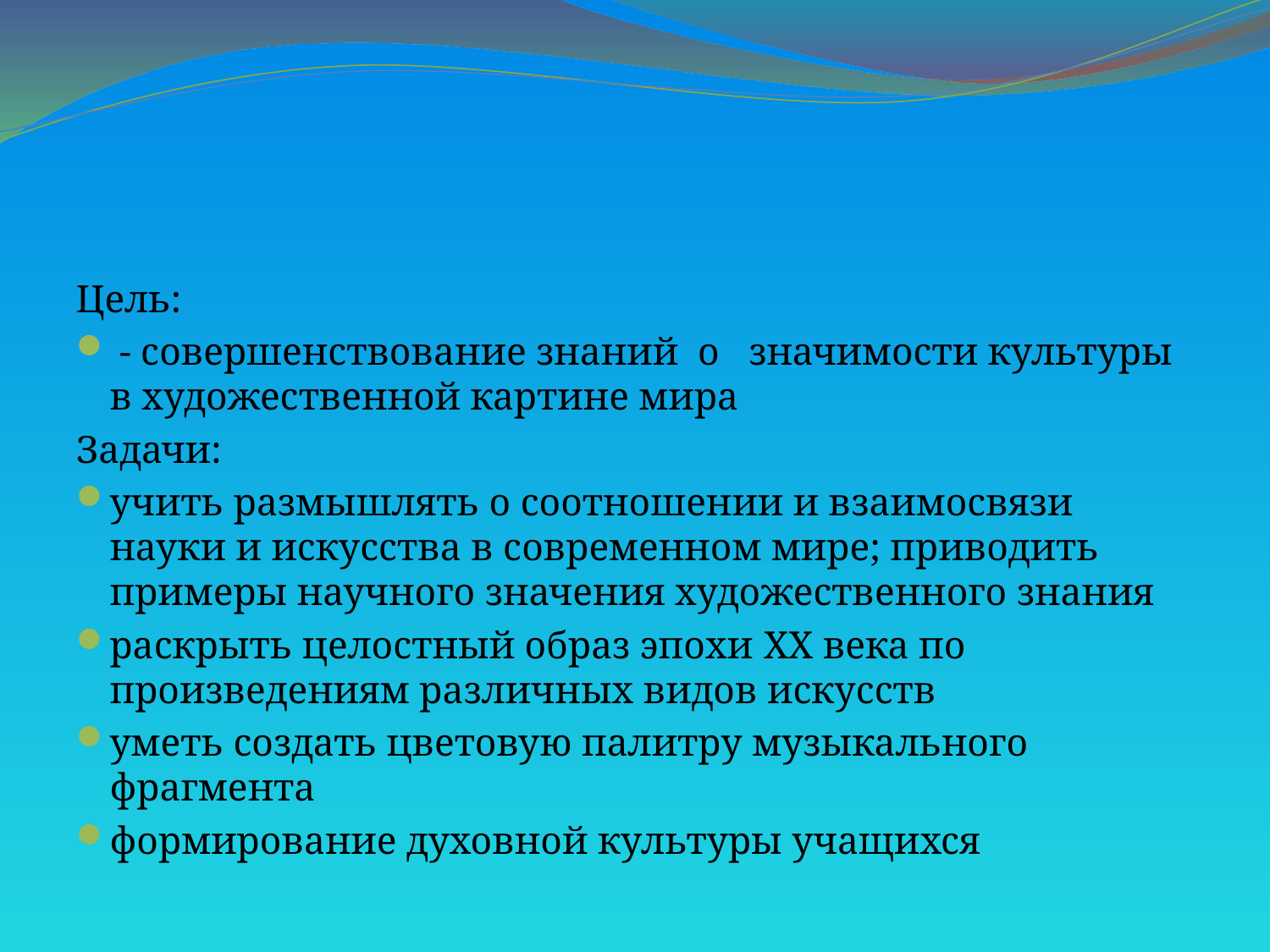

#
Цель:
 - совершенствование знаний  о   значимости культуры в художественной картине мира
Задачи:
учить размышлять о соотношении и взаимосвязи науки и искусства в современном мире; приводить примеры научного значения художественного знания
раскрыть целостный образ эпохи XX века по произведениям различных видов искусств
уметь создать цветовую палитру музыкального фрагмента
формирование духовной культуры учащихся